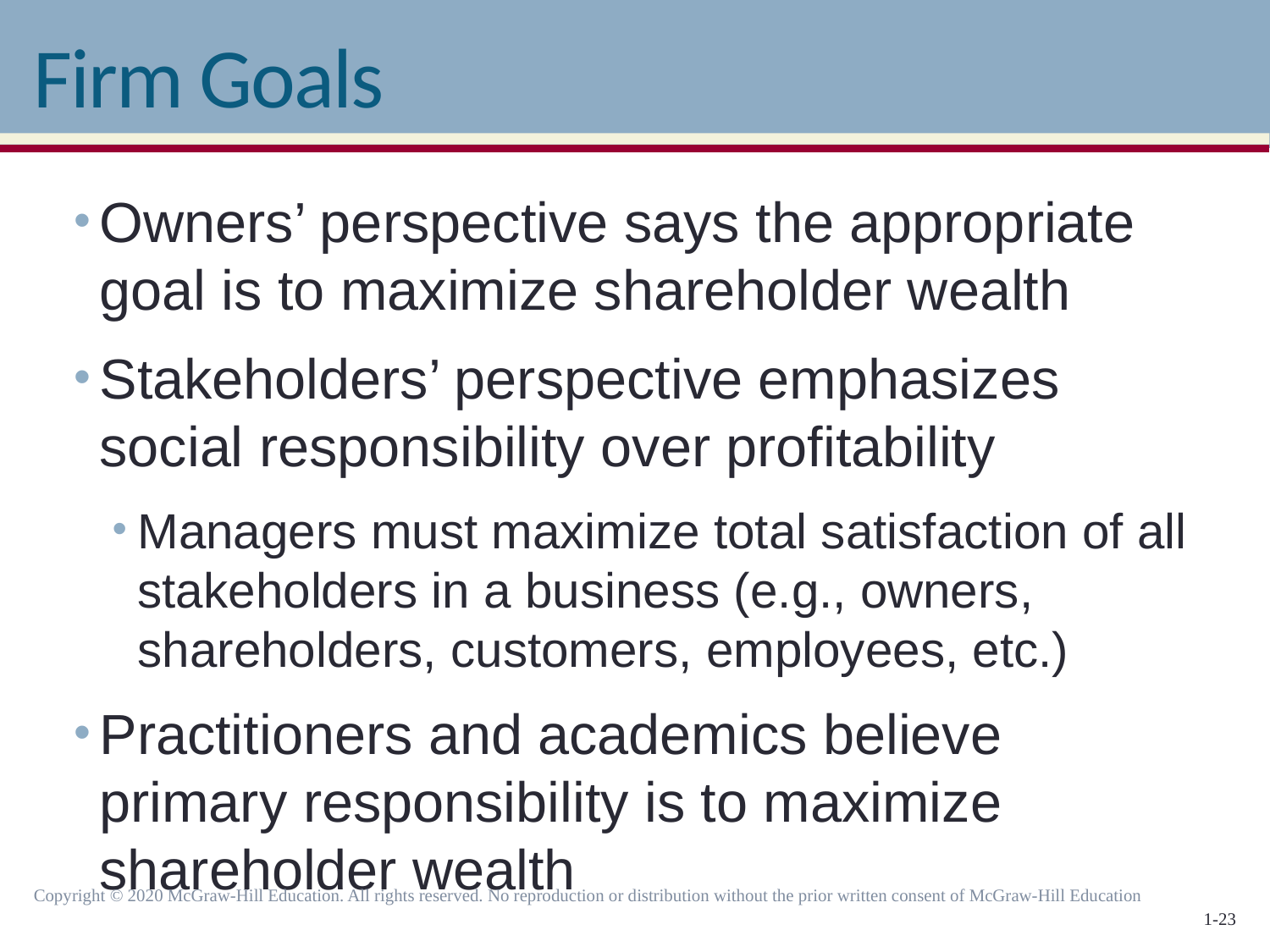

# Firm Goals
Owners’ perspective says the appropriate goal is to maximize shareholder wealth
Stakeholders’ perspective emphasizes social responsibility over profitability
Managers must maximize total satisfaction of all stakeholders in a business (e.g., owners, shareholders, customers, employees, etc.)
Practitioners and academics believe primary responsibility is to maximize shareholder wealth
Copyright © 2020 McGraw-Hill Education. All rights reserved. No reproduction or distribution without the prior written consent of McGraw-Hill Education